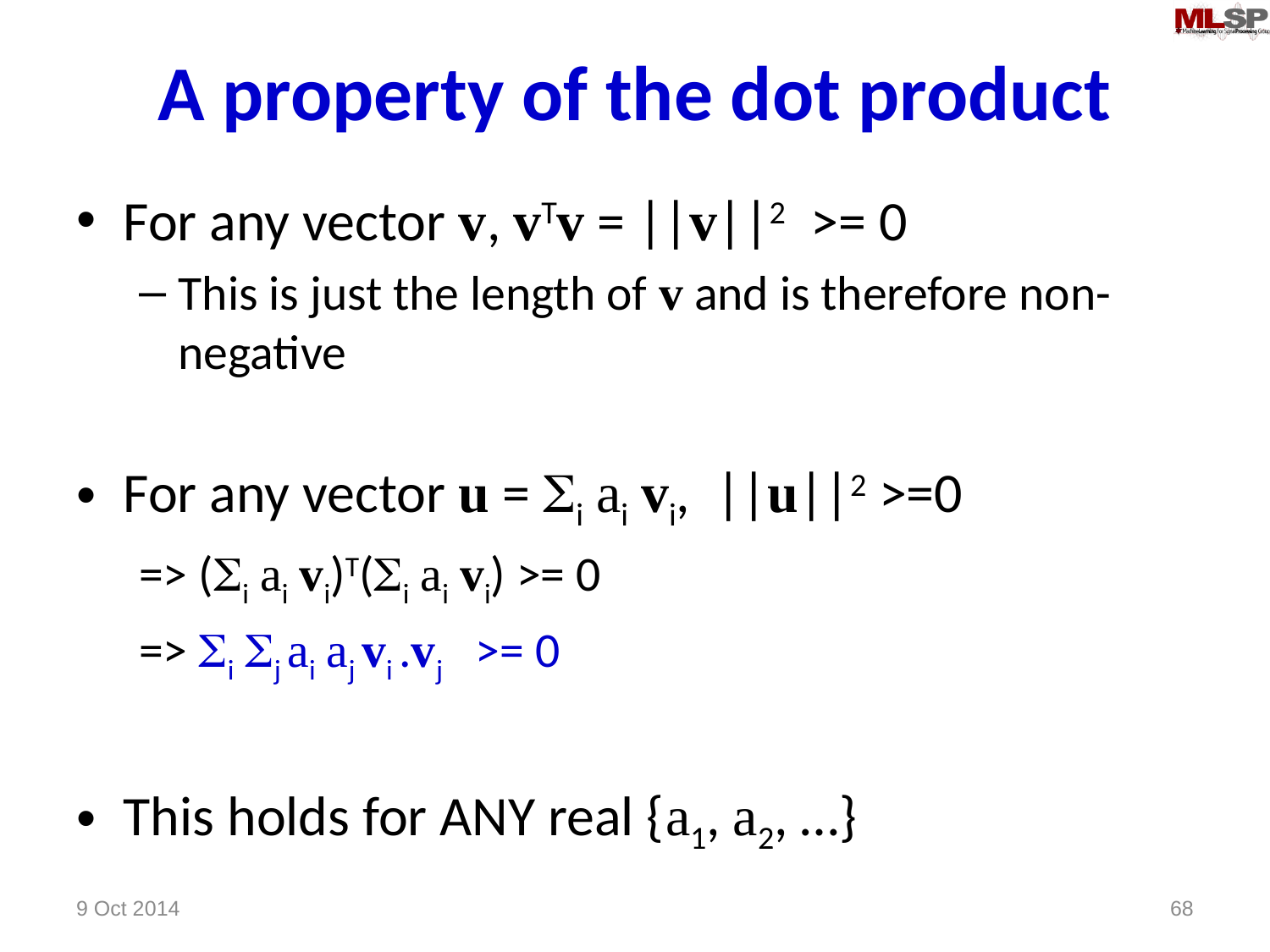

# A property of the dot product
For any vector v, vTv = ||v||2  >= 0
This is just the length of v and is therefore non-negative

For any vector u = Σi ai vi,  ||u||2 >=0
=> (Σi ai vi)T(Σi ai vi) >= 0
=> Σi Σj ai aj vi .vj   >= 0

This holds for ANY real {a1, a2, …}
9 Oct 2014
68